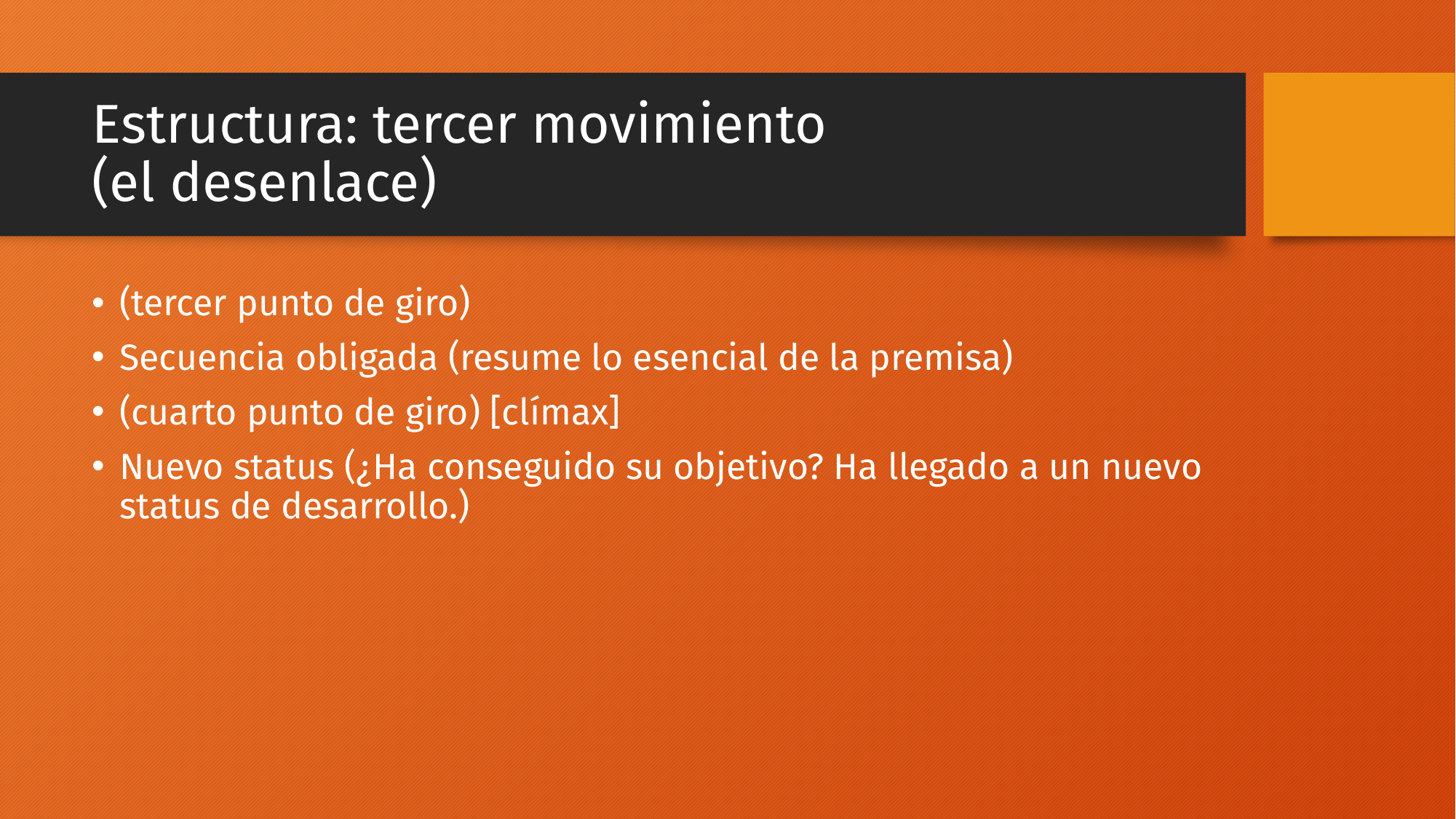

# Estructura: tercer movimiento (el desenlace)
(tercer punto de giro)
Secuencia obligada (resume lo esencial de la premisa)
(cuarto punto de giro) [clímax]
Nuevo status (¿Ha conseguido su objetivo? Ha llegado a un nuevo status de desarrollo.)